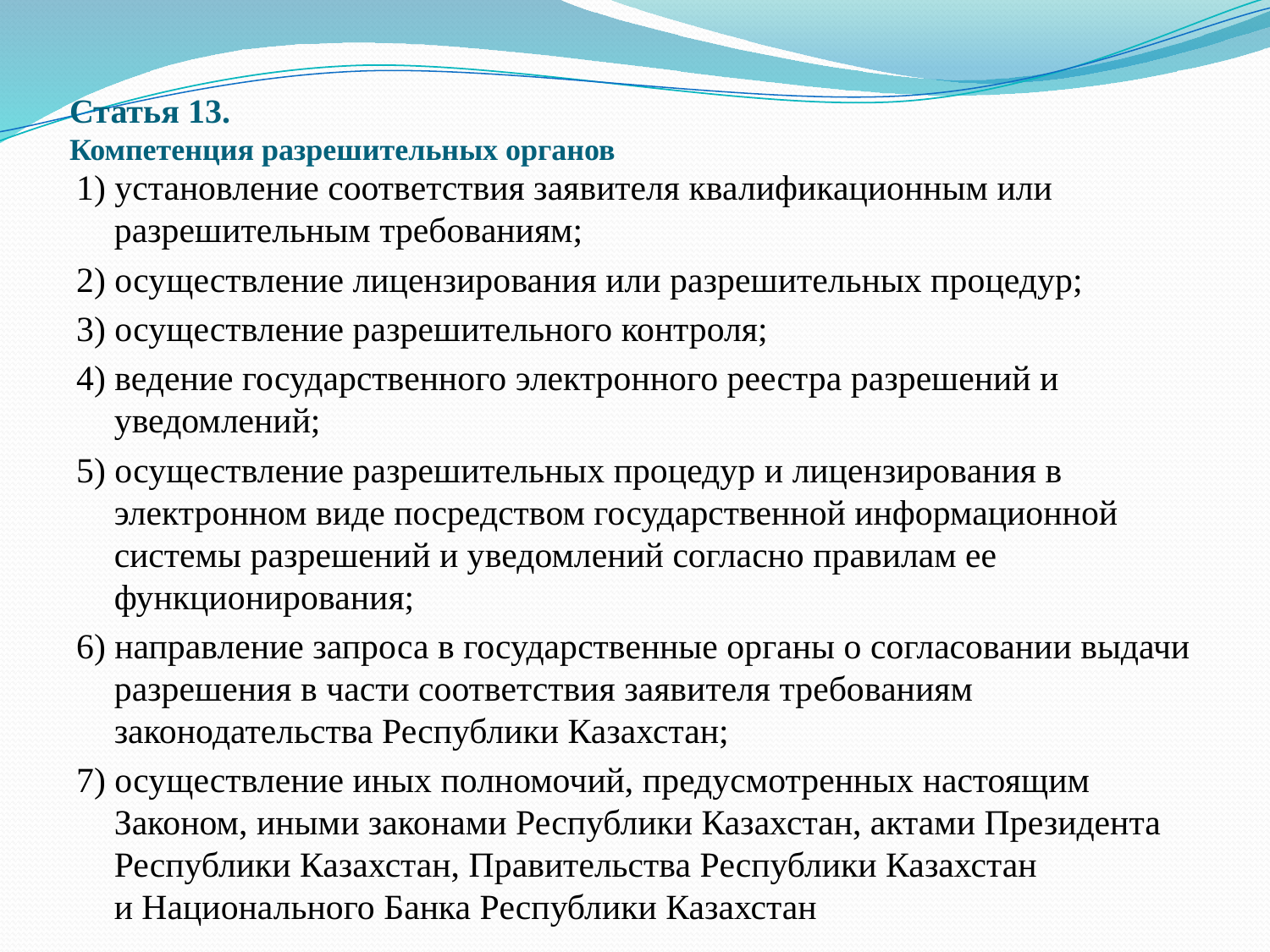

# Статья 13. Компетенция разрешительных органов
1) установление соответствия заявителя квалификационным или разрешительным требованиям;
2) осуществление лицензирования или разрешительных процедур;
3) осуществление разрешительного контроля;
4) ведение государственного электронного реестра разрешений и уведомлений;
5) осуществление разрешительных процедур и лицензирования в электронном виде посредством государственной информационной системы разрешений и уведомлений согласно правилам ее
функционирования;
6) направление запроса в государственные органы о согласовании выдачи разрешения в части соответствия заявителя требованиям законодательства Республики Казахстан;
7) осуществление иных полномочий, предусмотренных настоящим Законом, иными законами Республики Казахстан, актами Президента Республики Казахстан, Правительства Республики Казахстан
и Национального Банка Республики Казахстан